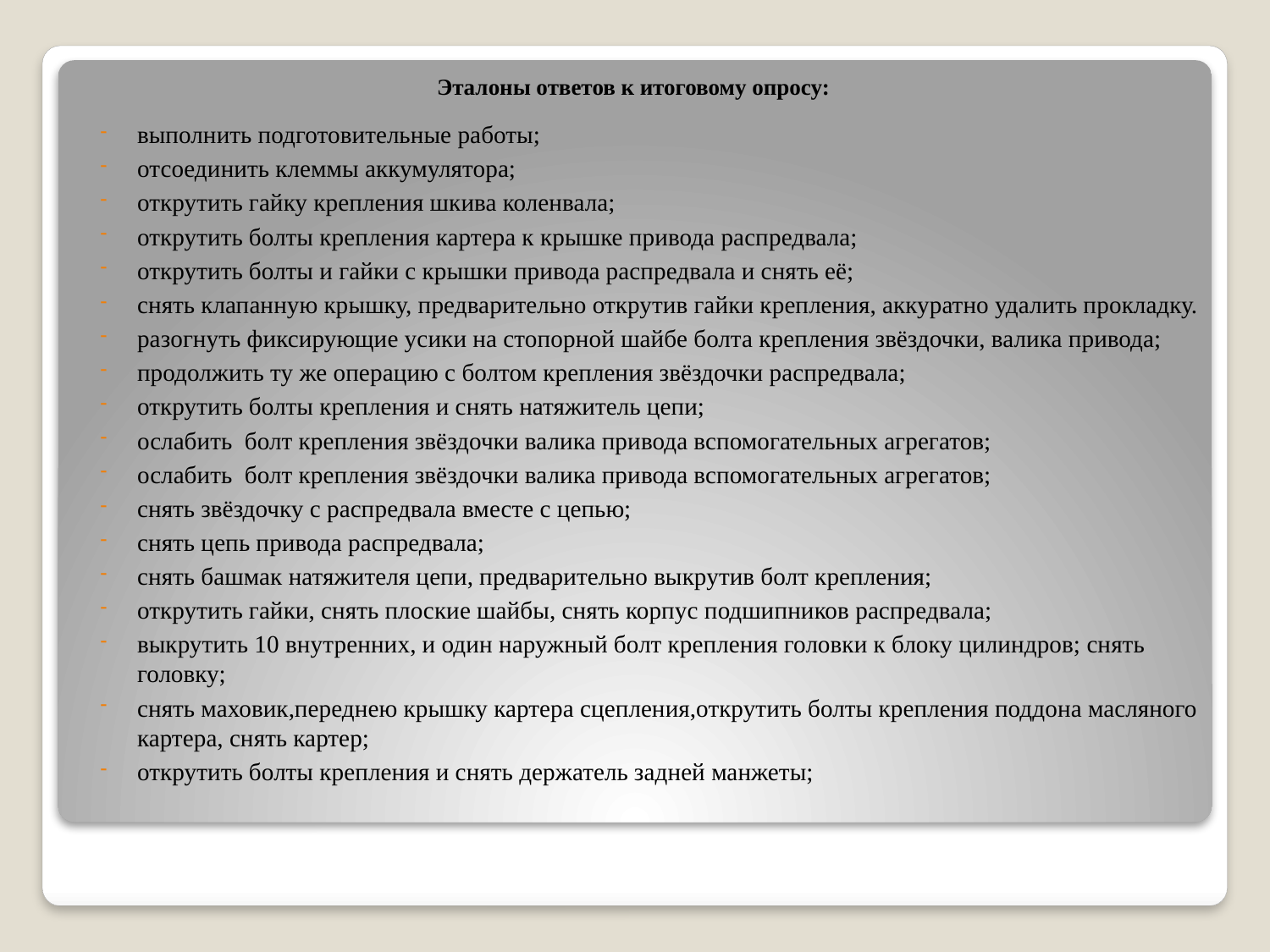

# Эталоны ответов к итоговому опросу:
выполнить подготовительные работы;
отсоединить клеммы аккумулятора;
открутить гайку крепления шкива коленвала;
открутить болты крепления картера к крышке привода распредвала;
открутить болты и гайки с крышки привода распредвала и снять её;
снять клапанную крышку, предварительно открутив гайки крепления, аккуратно удалить прокладку.
разогнуть фиксирующие усики на стопорной шайбе болта крепления звёздочки, валика привода;
продолжить ту же операцию с болтом крепления звёздочки распредвала;
открутить болты крепления и снять натяжитель цепи;
ослабить  болт крепления звёздочки валика привода вспомогательных агрегатов;
ослабить  болт крепления звёздочки валика привода вспомогательных агрегатов;
снять звёздочку с распредвала вместе с цепью;
снять цепь привода распредвала;
снять башмак натяжителя цепи, предварительно выкрутив болт крепления;
открутить гайки, снять плоские шайбы, снять корпус подшипников распредвала;
выкрутить 10 внутренних, и один наружный болт крепления головки к блоку цилиндров; снять головку;
снять маховик,переднею крышку картера сцепления,открутить болты крепления поддона масляного картера, снять картер;
открутить болты крепления и снять держатель задней манжеты;